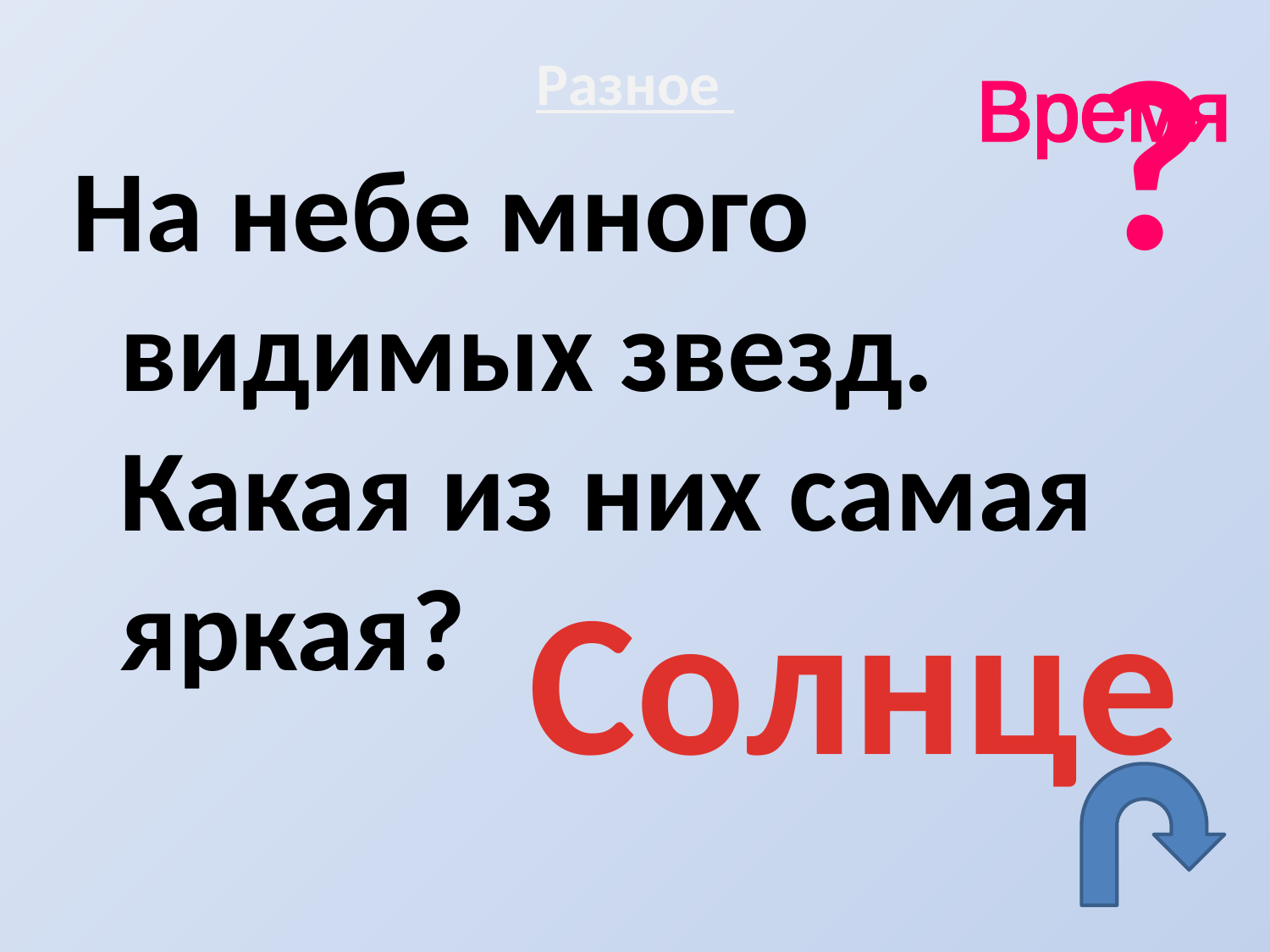

?
# Разное
Время
На небе много видимых звезд. Какая из них самая яркая?

Солнце